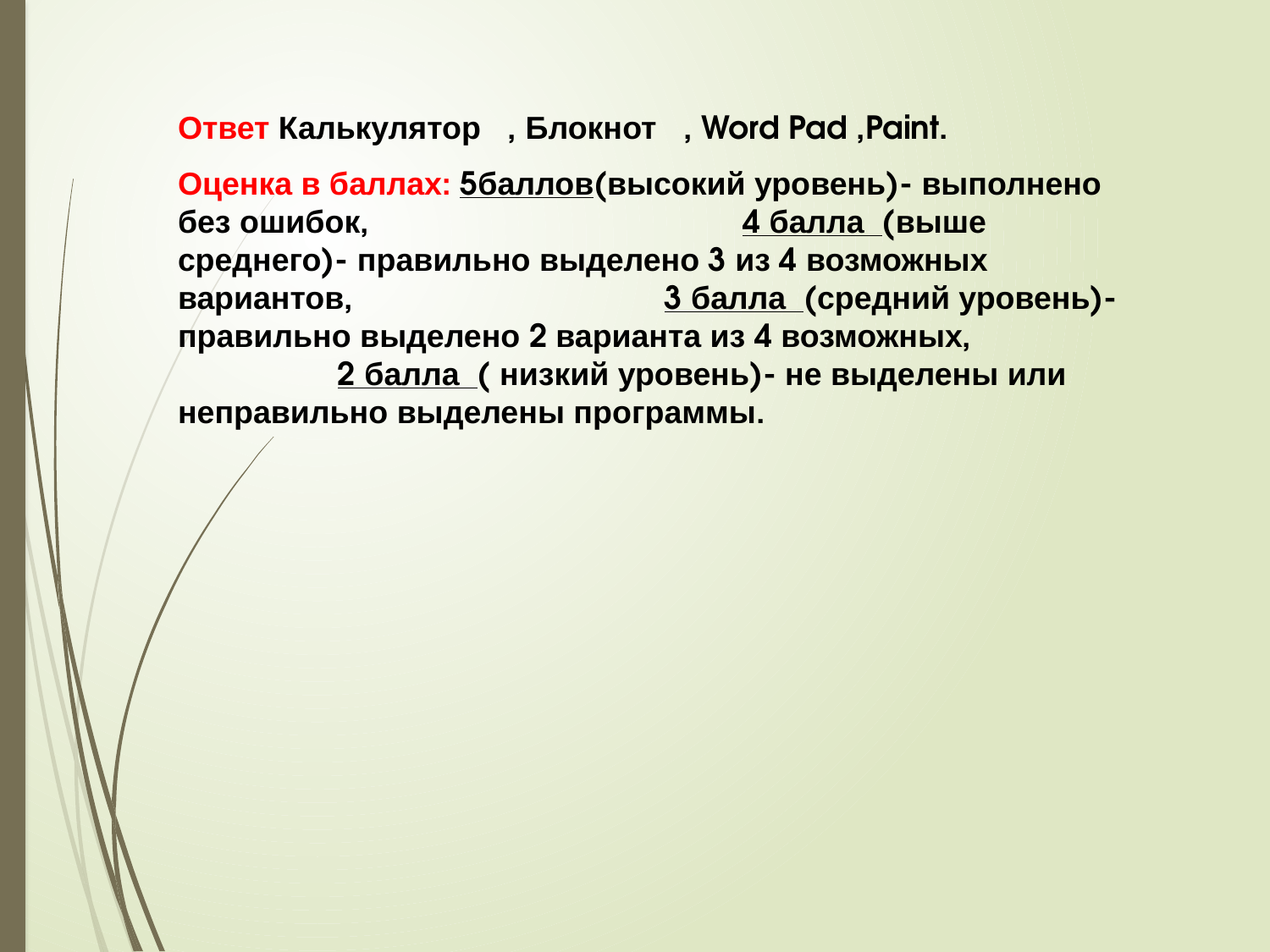

#
Ответ Калькулятор   , Блокнот   , Word Pad ,Paint.
Оценка в баллах: 5баллов(высокий уровень)- выполнено без ошибок,                                          4 балла  (выше среднего)- правильно выделено 3 из 4 возможных вариантов,                                   3 балла  (средний уровень)- правильно выделено 2 варианта из 4 возможных,                                     2 балла  ( низкий уровень)- не выделены или неправильно выделены программы.